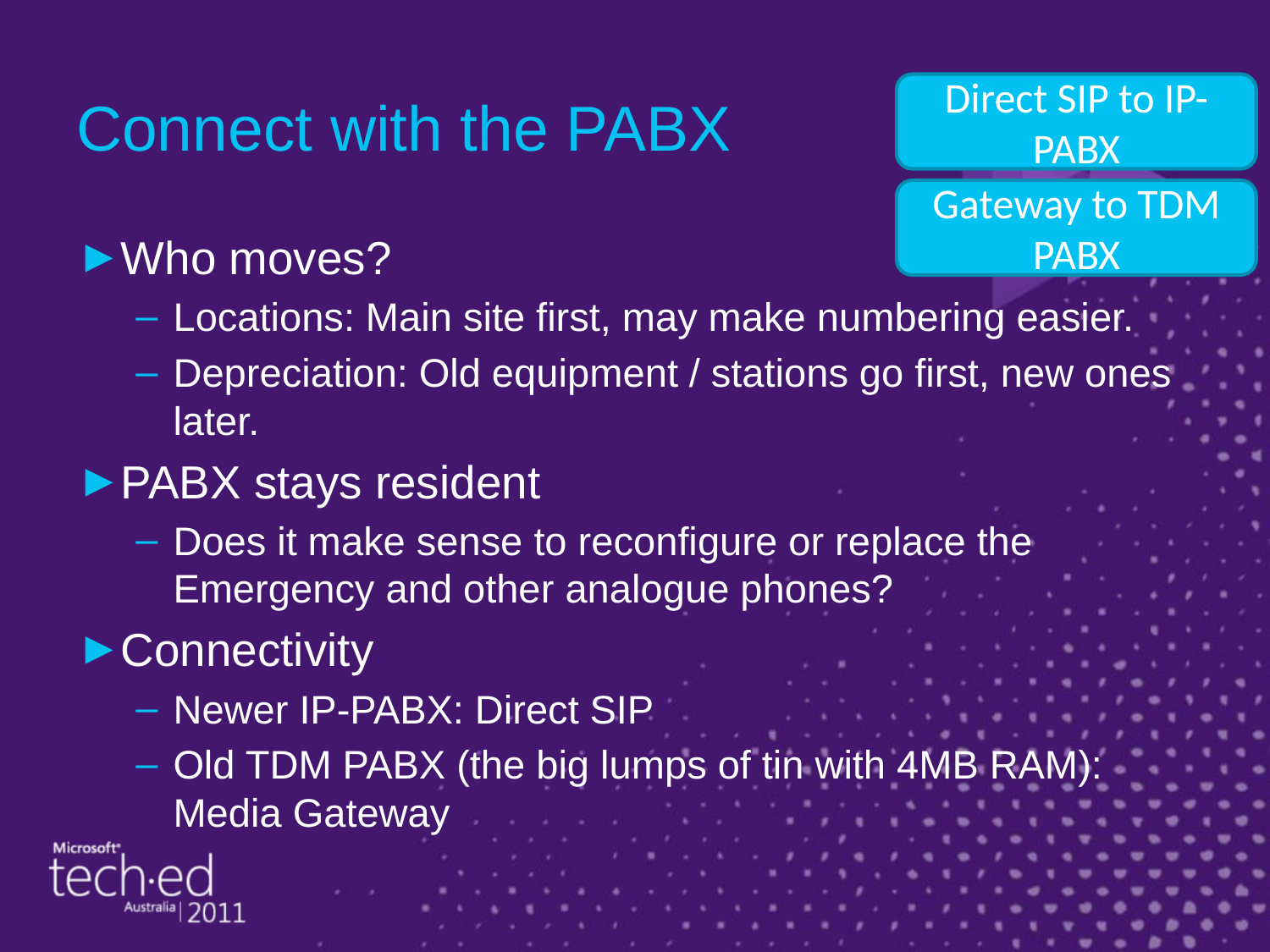

# Connect with the PABX
Direct SIP to IP-PABX
Gateway to TDM PABX
Who moves?
Locations: Main site first, may make numbering easier.
Depreciation: Old equipment / stations go first, new ones later.
PABX stays resident
Does it make sense to reconfigure or replace the Emergency and other analogue phones?
Connectivity
Newer IP-PABX: Direct SIP
Old TDM PABX (the big lumps of tin with 4MB RAM): Media Gateway